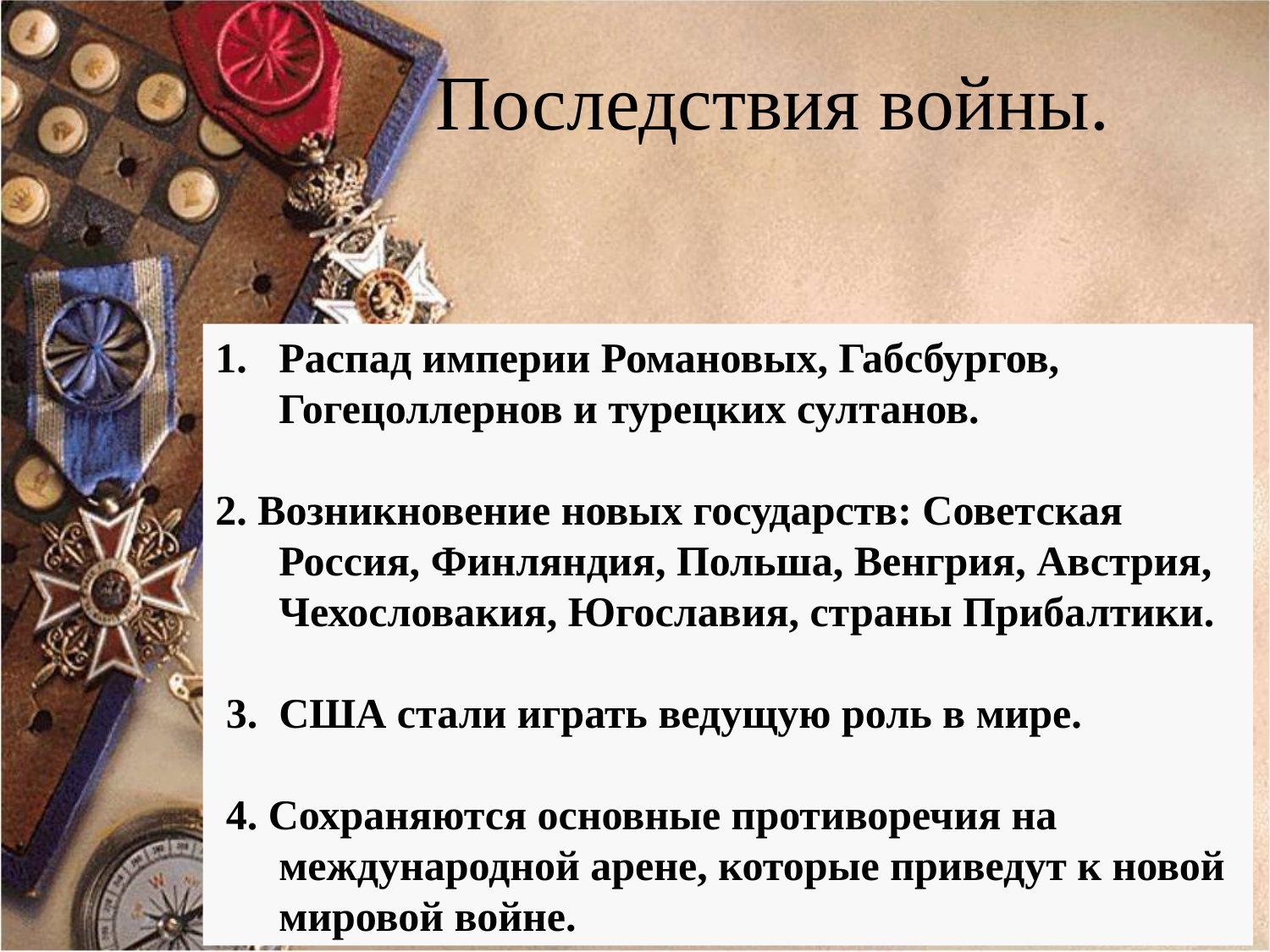

Последствия войны.
Распад империи Романовых, Габсбургов,   Гогецоллернов и турецких султанов.

2. Возникновение новых государств: Советская  Россия, Финляндия, Польша, Венгрия, Австрия, Чехословакия, Югославия, страны Прибалтики.

 3.  США стали играть ведущую роль в мире.

 4. Сохраняются основные противоречия на международной арене, которые приведут к новой мировой войне.